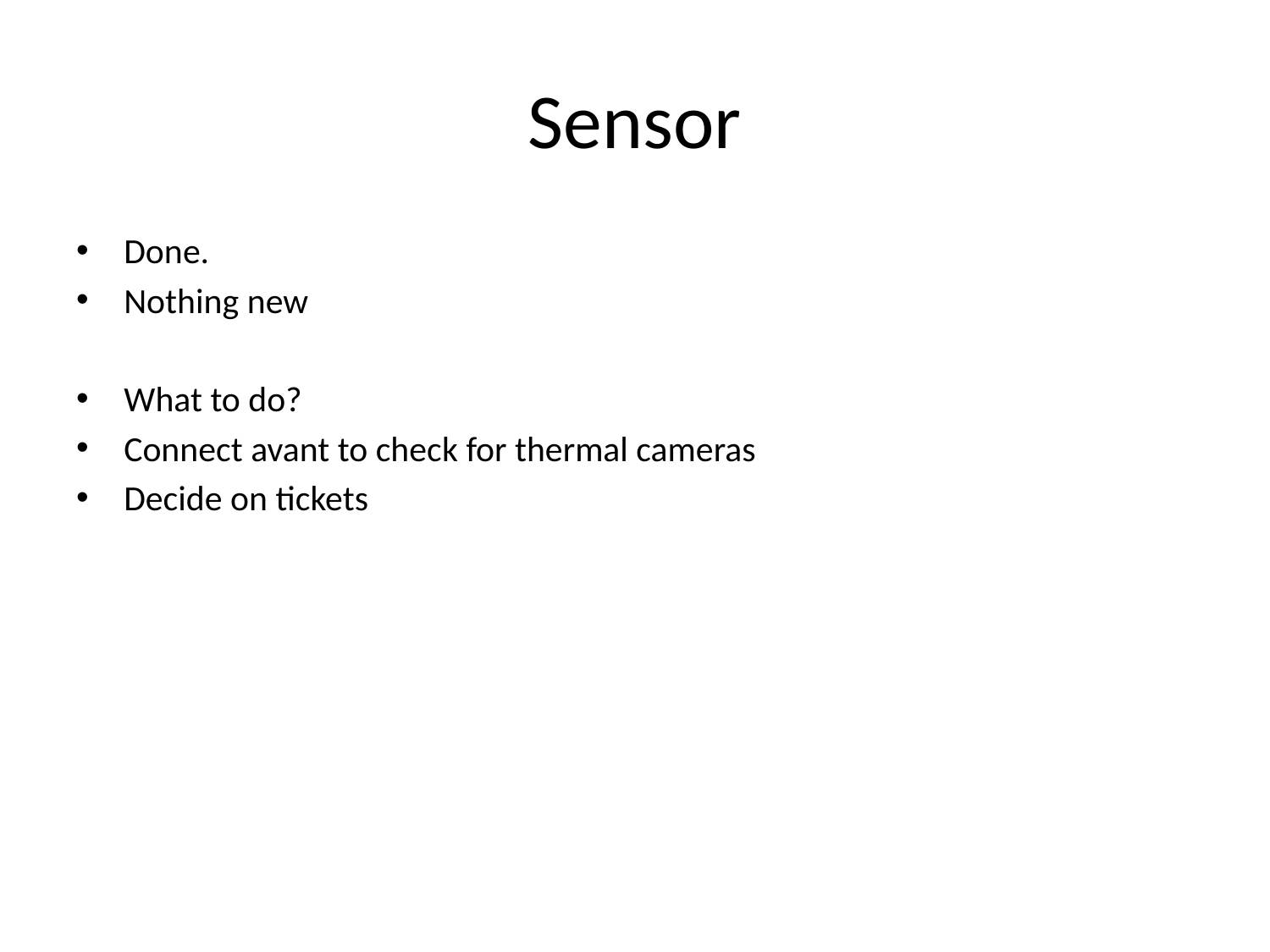

# Sensor
Done.
Nothing new

What to do?
Connect avant to check for thermal cameras
Decide on tickets